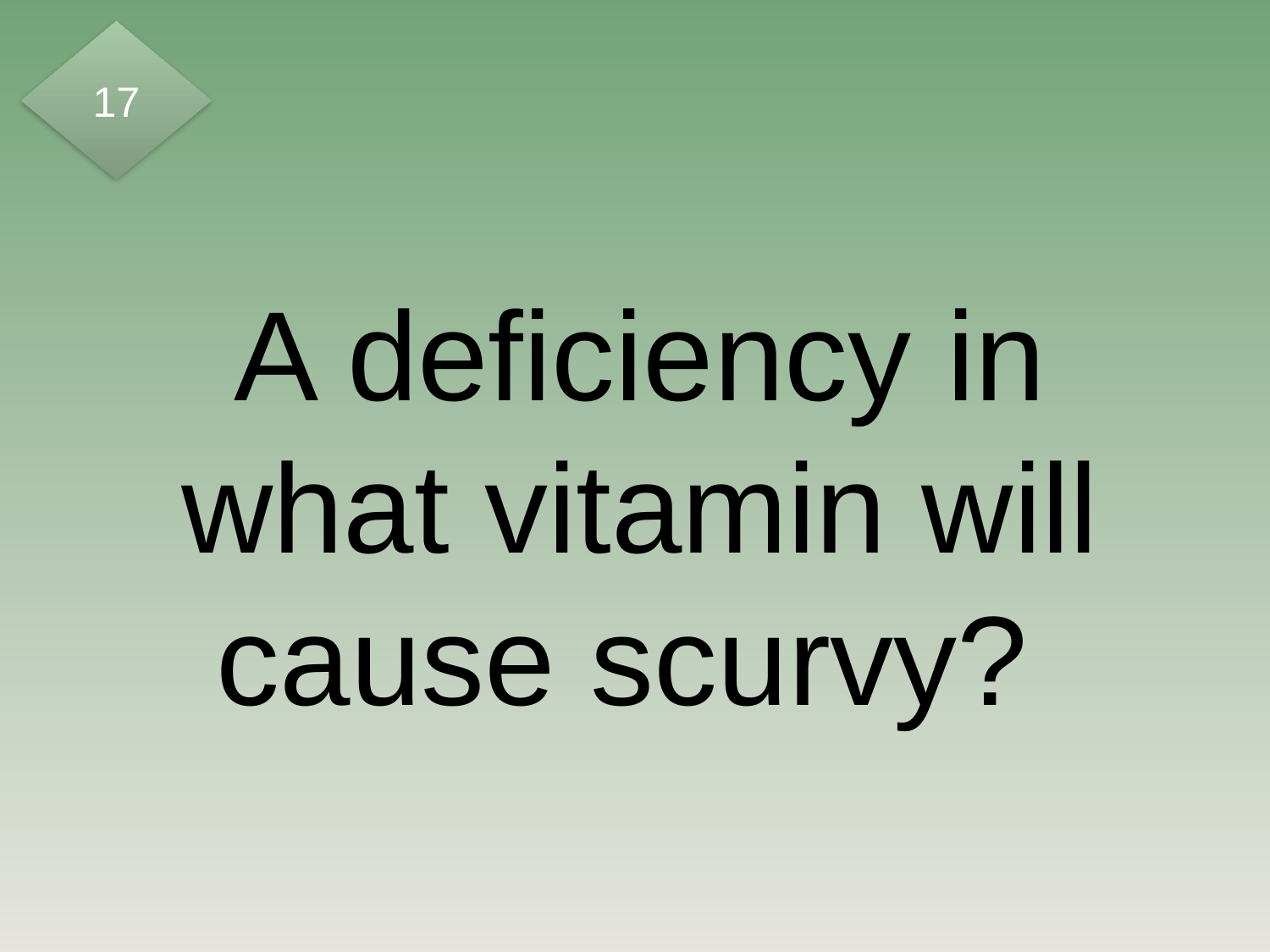

17
# A deficiency in what vitamin will cause scurvy?